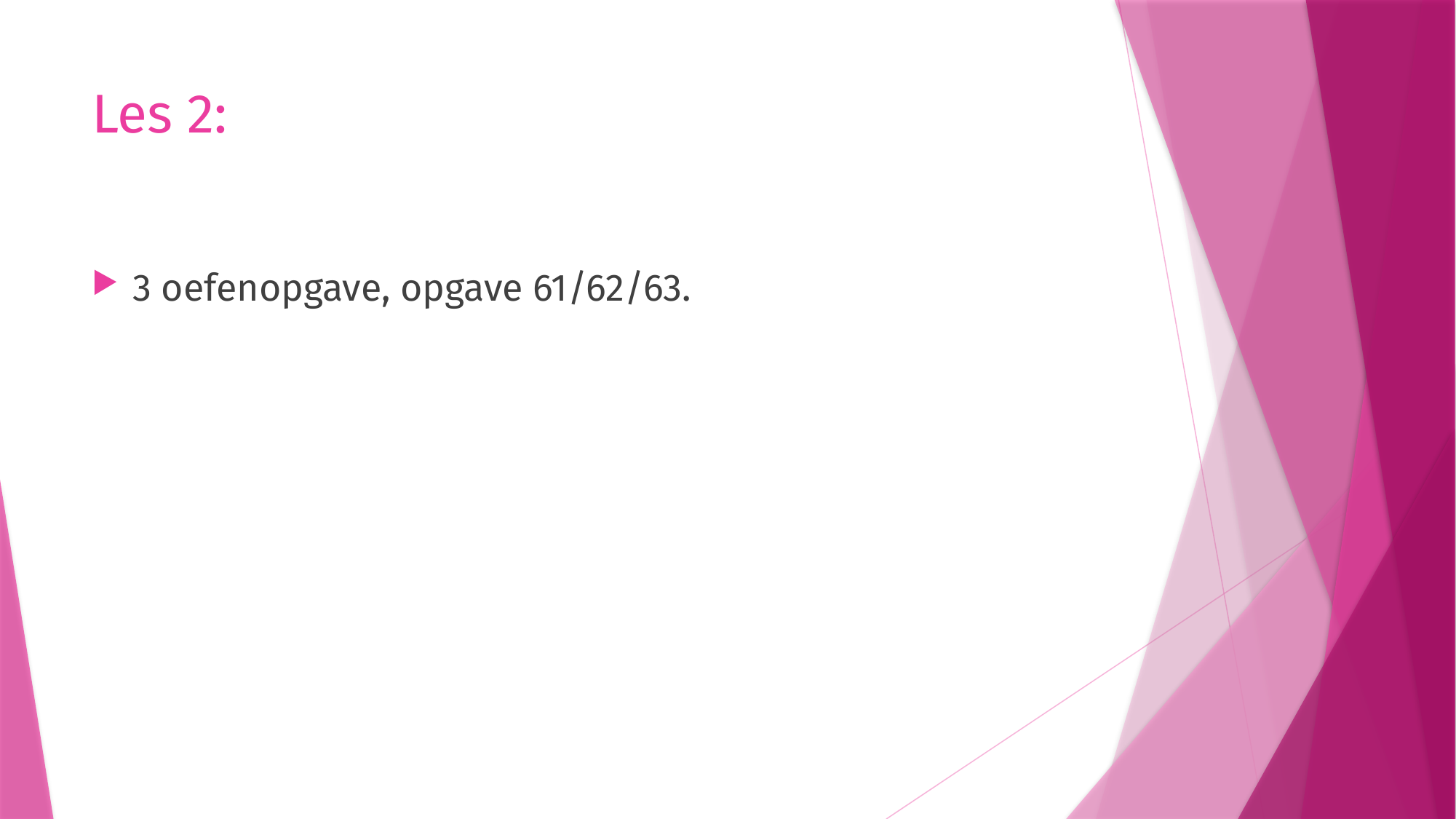

# Les 2:
3 oefenopgave, opgave 61/62/63.